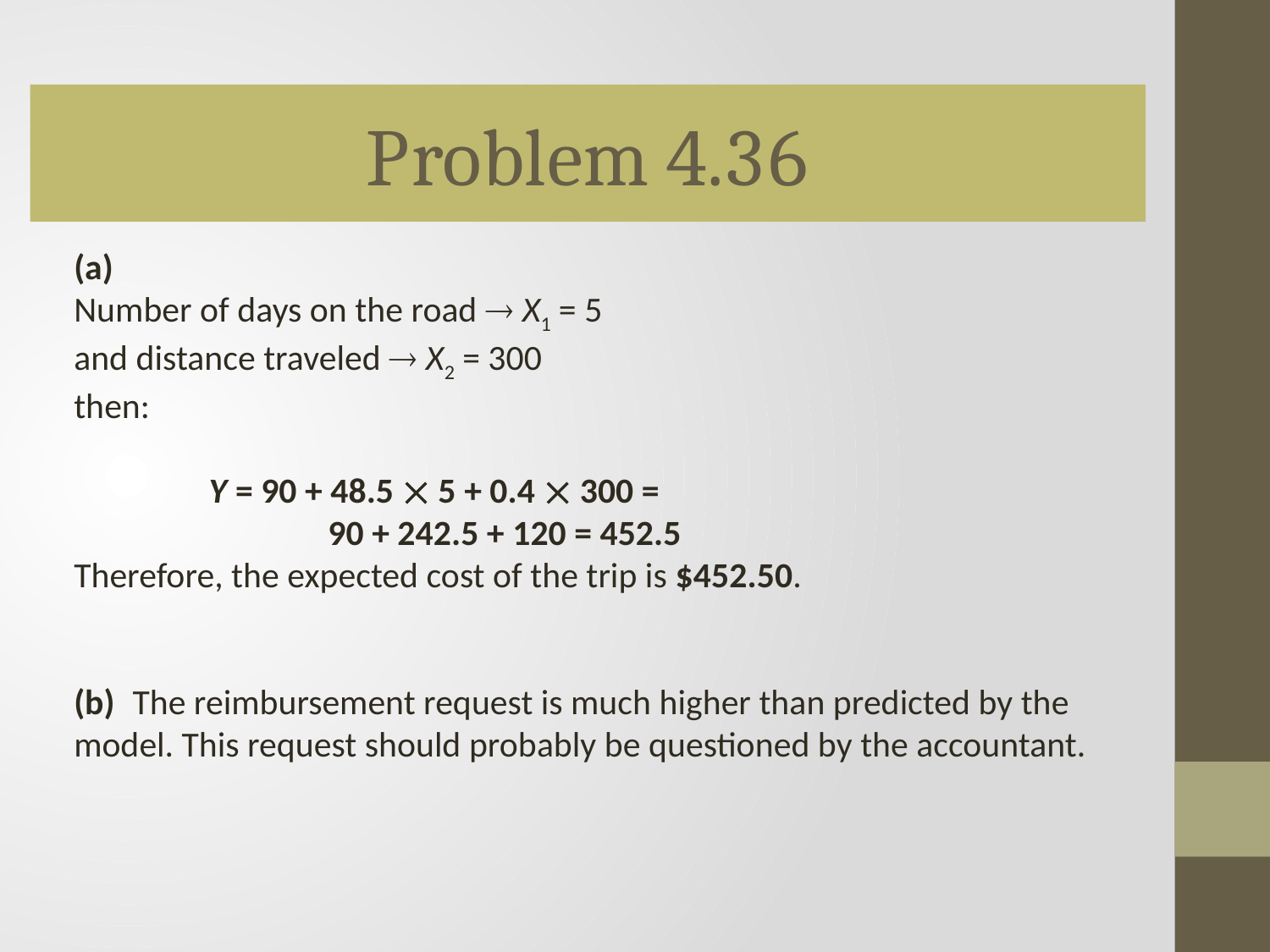

# Problem 4.36
(a)
Number of days on the road → X1 = 5
and distance traveled → X2 = 300
then:

	 Y = 90 + 48.5 × 5 + 0.4 × 300 =
		90 + 242.5 + 120 = 452.5
Therefore, the expected cost of the trip is $452.50.

(b) The reimbursement request is much higher than predicted by the model. This request should probably be questioned by the accountant.